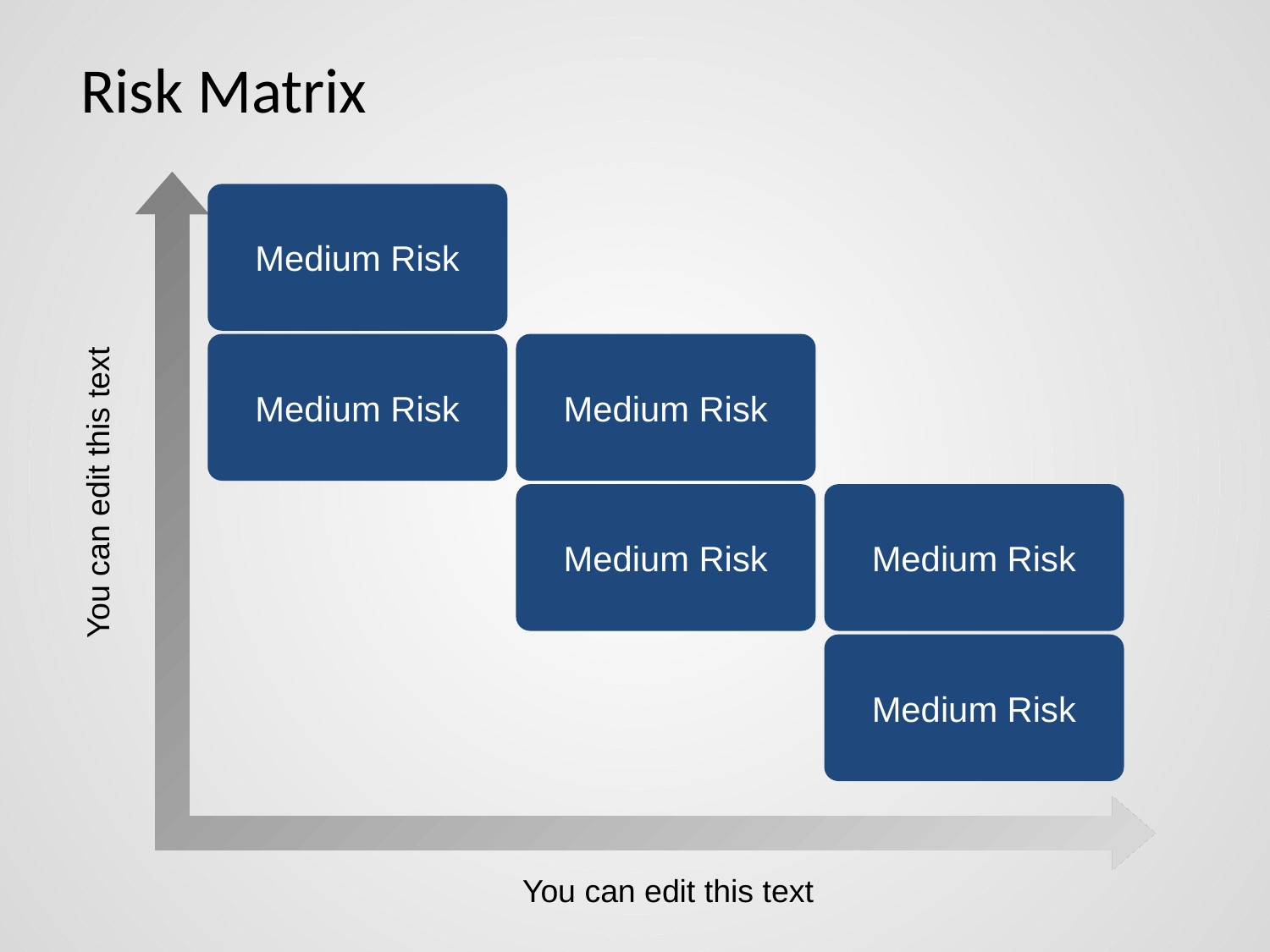

# Risk Matrix

Medium Risk

Medium Risk

Medium Risk

Medium Risk

Medium Risk

Medium Risk
You can edit this text
You can edit this text